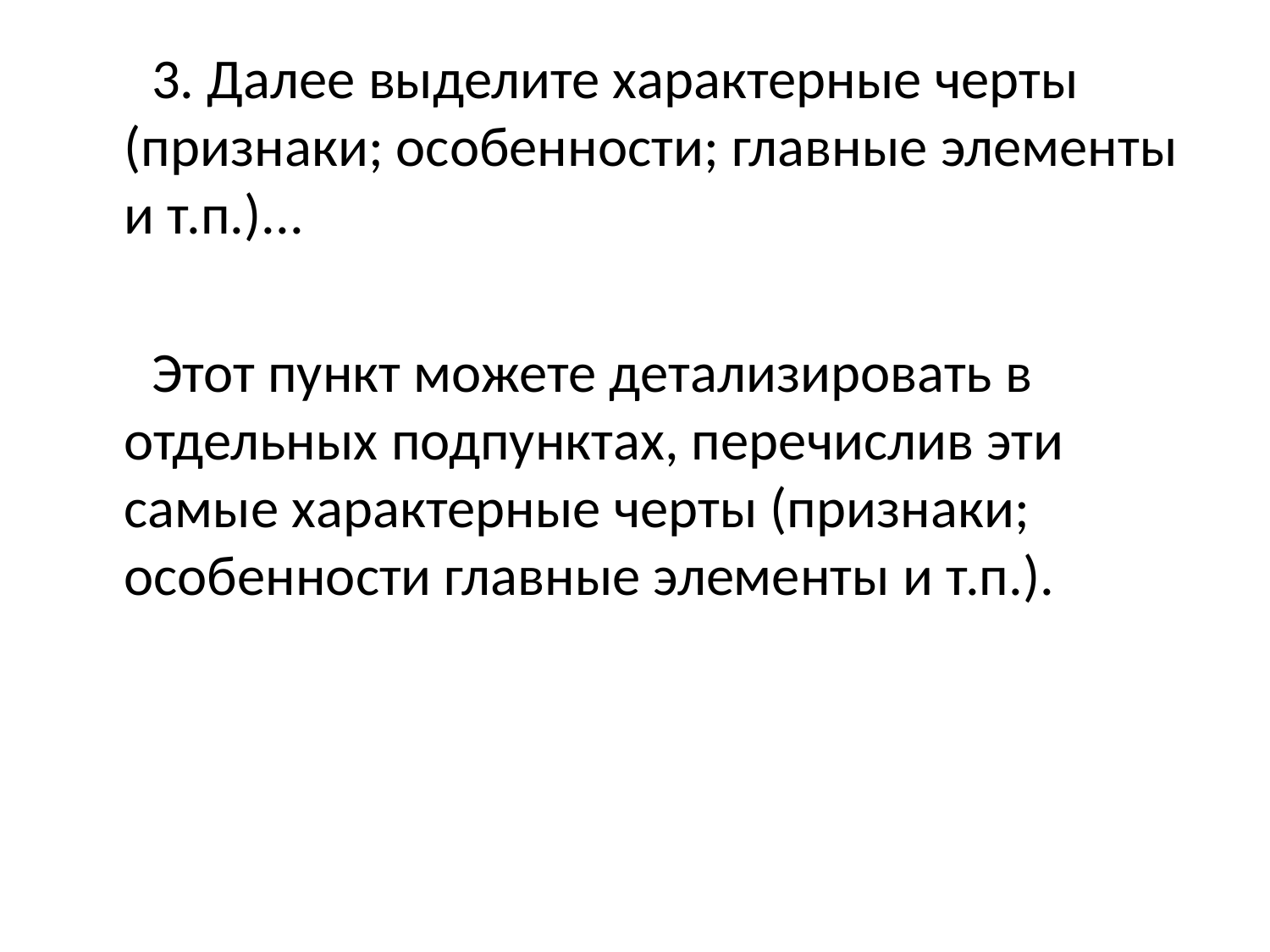

3. Далее выделите характерные черты (признаки; особенности; главные элементы и т.п.)...

Этот пункт можете детализировать в отдельных подпунктах, перечислив эти самые характерные черты (признаки; особенности главные элементы и т.п.).